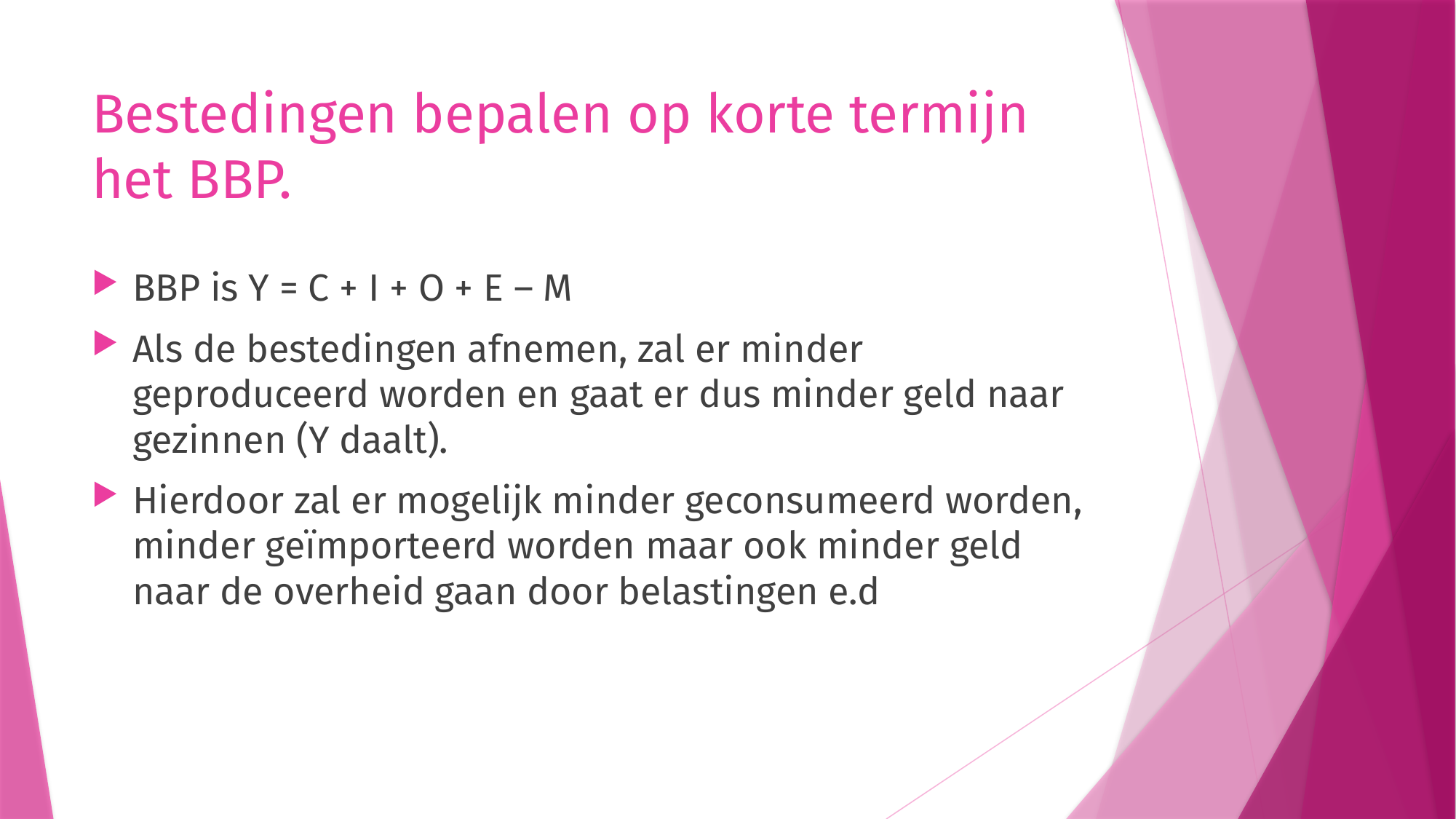

# Bestedingen bepalen op korte termijn het BBP.
BBP is Y = C + I + O + E – M
Als de bestedingen afnemen, zal er minder geproduceerd worden en gaat er dus minder geld naar gezinnen (Y daalt).
Hierdoor zal er mogelijk minder geconsumeerd worden, minder geïmporteerd worden maar ook minder geld naar de overheid gaan door belastingen e.d